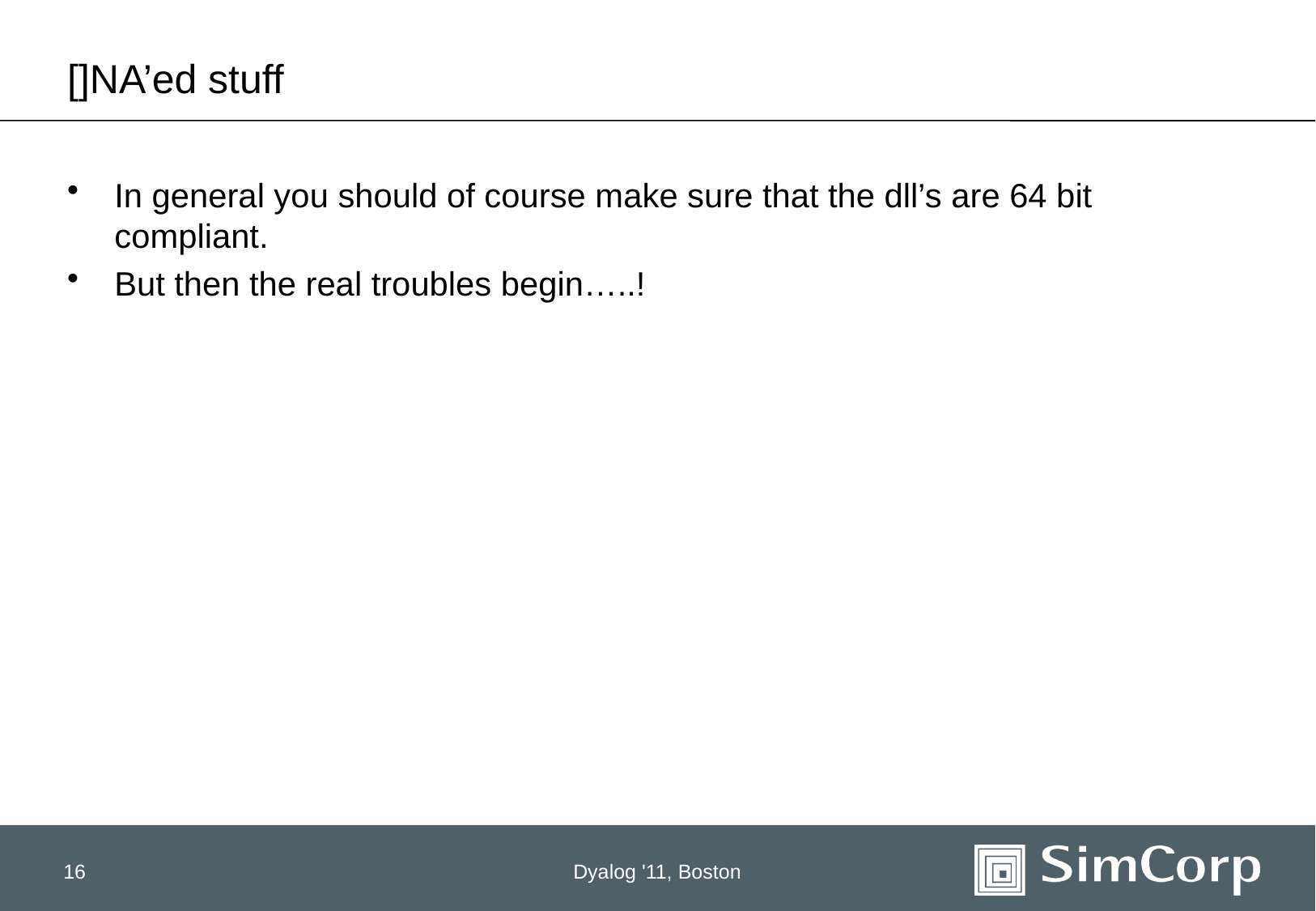

# []NA’ed stuff
In general you should of course make sure that the dll’s are 64 bit compliant.
But then the real troubles begin…..!
16
Dyalog '11, Boston